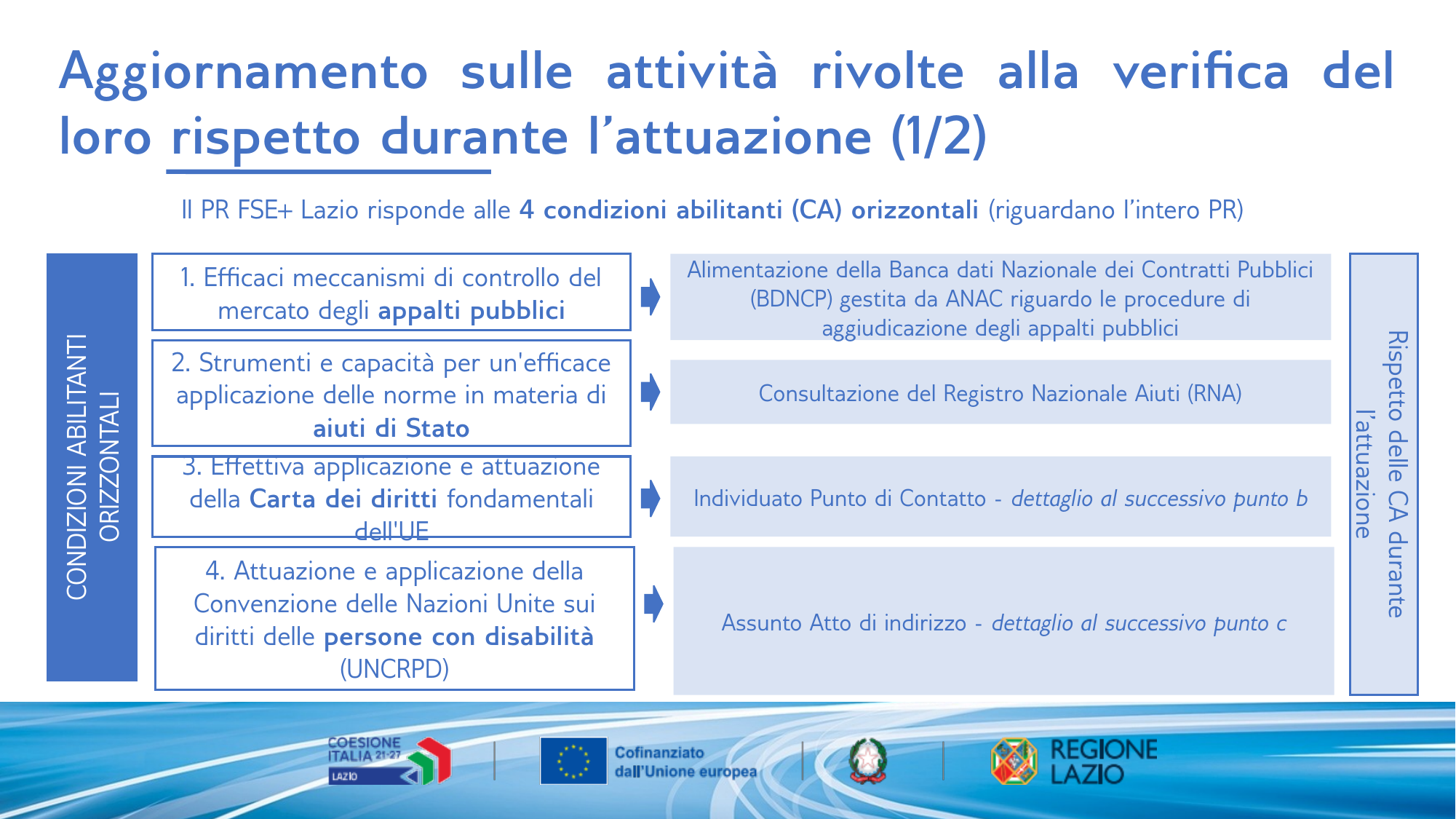

Aggiornamento sulle attività rivolte alla verifica del loro rispetto durante l’attuazione (1/2)
Il PR FSE+ Lazio risponde alle 4 condizioni abilitanti (CA) orizzontali (riguardano l’intero PR)
CONDIZIONI ABILITANTI ORIZZONTALI
1. Efficaci meccanismi di controllo del mercato degli appalti pubblici
Alimentazione della Banca dati Nazionale dei Contratti Pubblici (BDNCP) gestita da ANAC riguardo le procedure di aggiudicazione degli appalti pubblici

2. Strumenti e capacità per un'efficace applicazione delle norme in materia di aiuti di Stato
Consultazione del Registro Nazionale Aiuti (RNA)

Rispetto delle CA durante l’attuazione
3. Effettiva applicazione e attuazione della Carta dei diritti fondamentali dell'UE
Individuato Punto di Contatto - dettaglio al successivo punto b

4. Attuazione e applicazione della Convenzione delle Nazioni Unite sui diritti delle persone con disabilità (UNCRPD)
Assunto Atto di indirizzo - dettaglio al successivo punto c